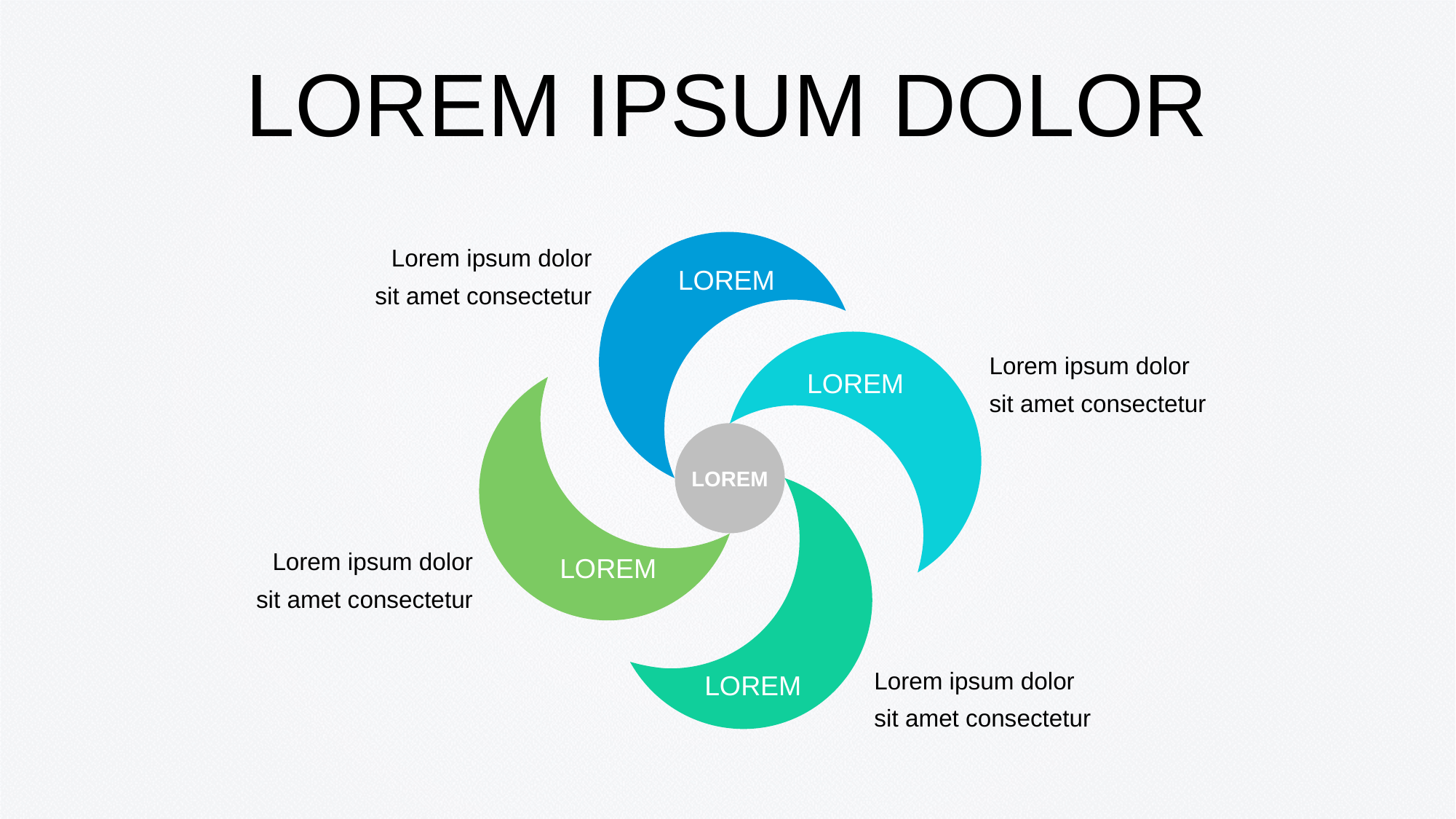

# LOREM IPSUM DOLOR
Lorem ipsum dolor sit amet consectetur
LOREM
Lorem ipsum dolor sit amet consectetur
LOREM
LOREM
LOREM
LOREM
Lorem ipsum dolor sit amet consectetur
Lorem ipsum dolor sit amet consectetur